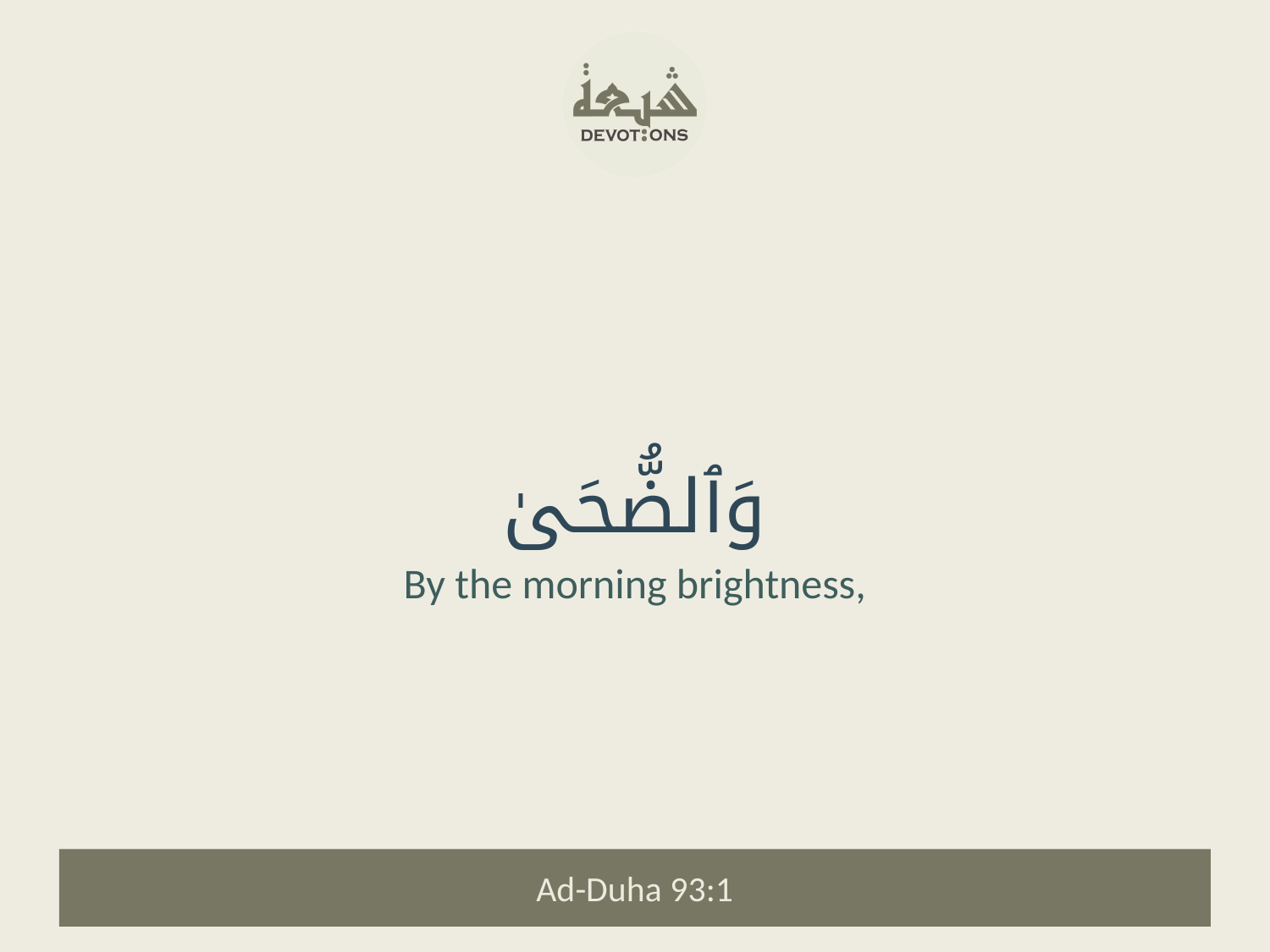

وَٱلضُّحَىٰ
By the morning brightness,
Ad-Duha 93:1